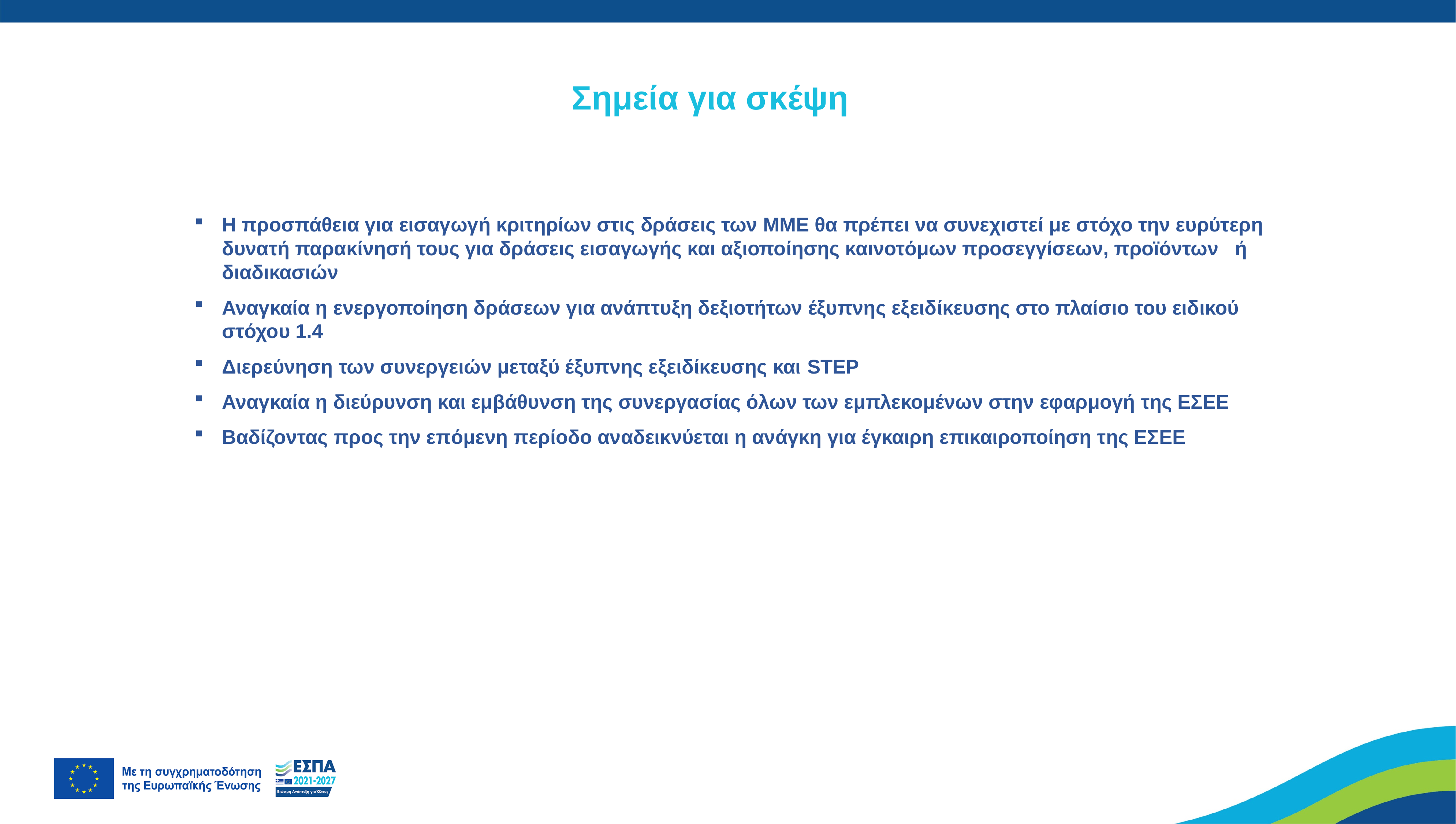

Σημεία για σκέψη

Η προσπάθεια για εισαγωγή κριτηρίων στις δράσεις των ΜΜΕ θα πρέπει να συνεχιστεί με στόχο την ευρύτερη δυνατή παρακίνησή τους για δράσεις εισαγωγής και αξιοποίησης καινοτόμων προσεγγίσεων, προϊόντων   ή διαδικασιών
Αναγκαία η ενεργοποίηση δράσεων για ανάπτυξη δεξιοτήτων έξυπνης εξειδίκευσης στο πλαίσιο του ειδικού στόχου 1.4
Διερεύνηση των συνεργειών μεταξύ έξυπνης εξειδίκευσης και STEP
Αναγκαία η διεύρυνση και εμβάθυνση της συνεργασίας όλων των εμπλεκομένων στην εφαρμογή της ΕΣΕΕ
Βαδίζοντας προς την επόμενη περίοδο αναδεικνύεται η ανάγκη για έγκαιρη επικαιροποίηση της ΕΣΕΕ